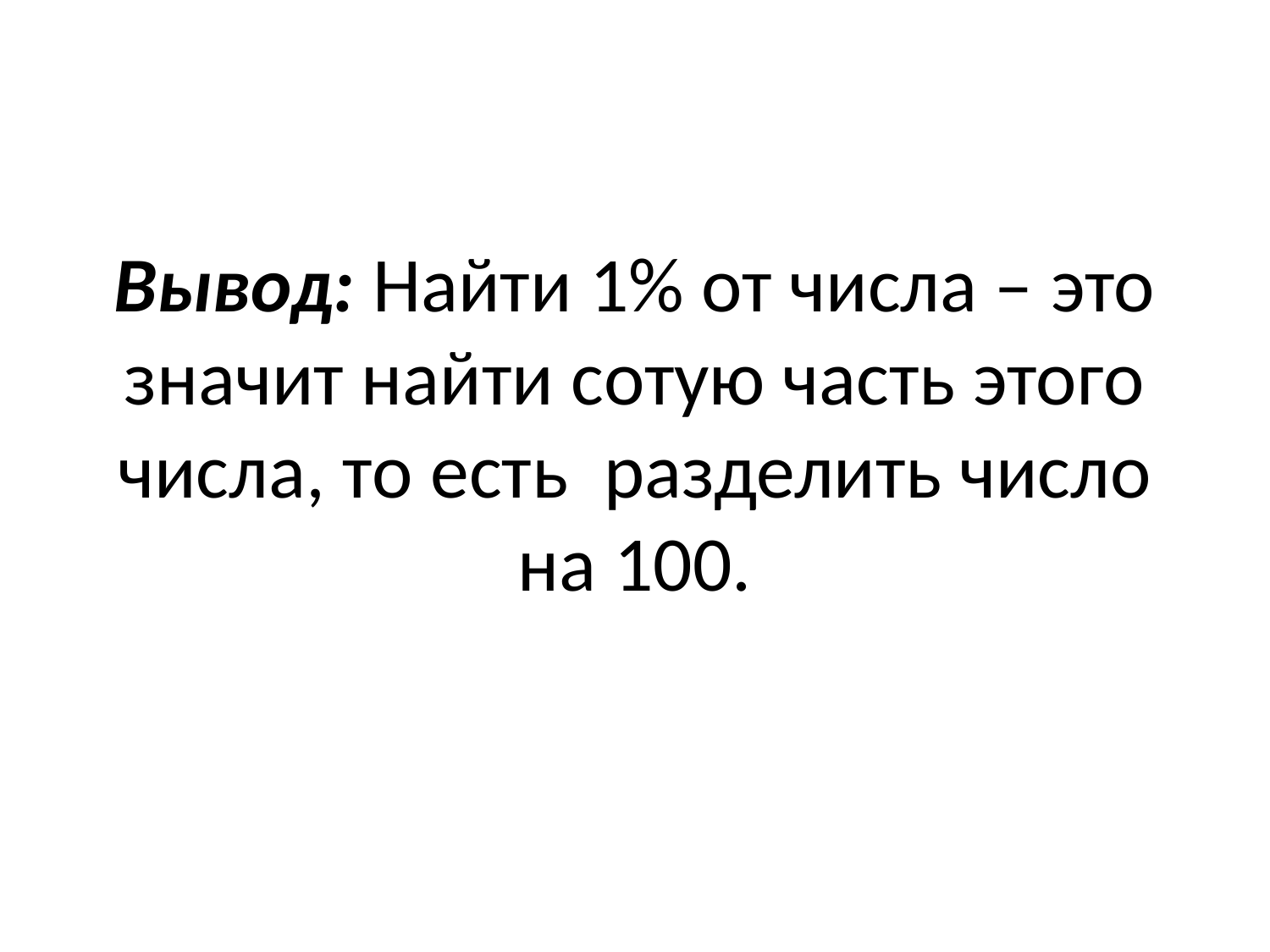

# Вывод: Найти 1% от числа – это значит найти сотую часть этого числа, то есть  разделить число на 100.